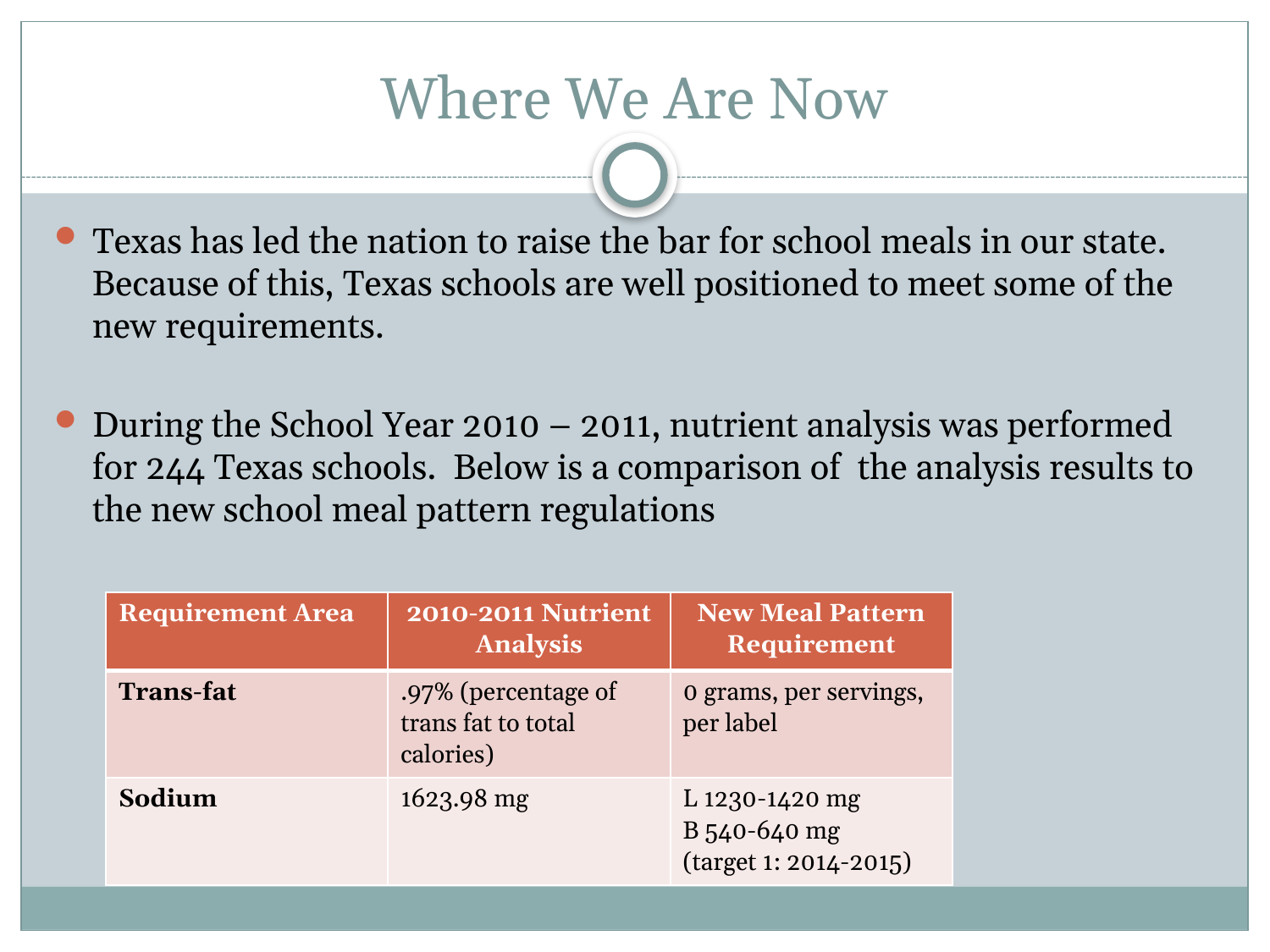

# Where We Are Now
Texas has led the nation to raise the bar for school meals in our state.  Because of this, Texas schools are well positioned to meet some of the new requirements.

During the School Year 2010 – 2011, nutrient analysis was performed for 244 Texas schools.  Below is a comparison of  the analysis results to the new school meal pattern regulations

| Requirement Area | 2010-2011 Nutrient Analysis | New Meal Pattern Requirement |
| --- | --- | --- |
| Trans-fat | .97% (percentage of trans fat to total calories) | 0 grams, per servings, per label |
| Sodium | 1623.98 mg | L 1230-1420 mg B 540-640 mg (target 1: 2014-2015) |